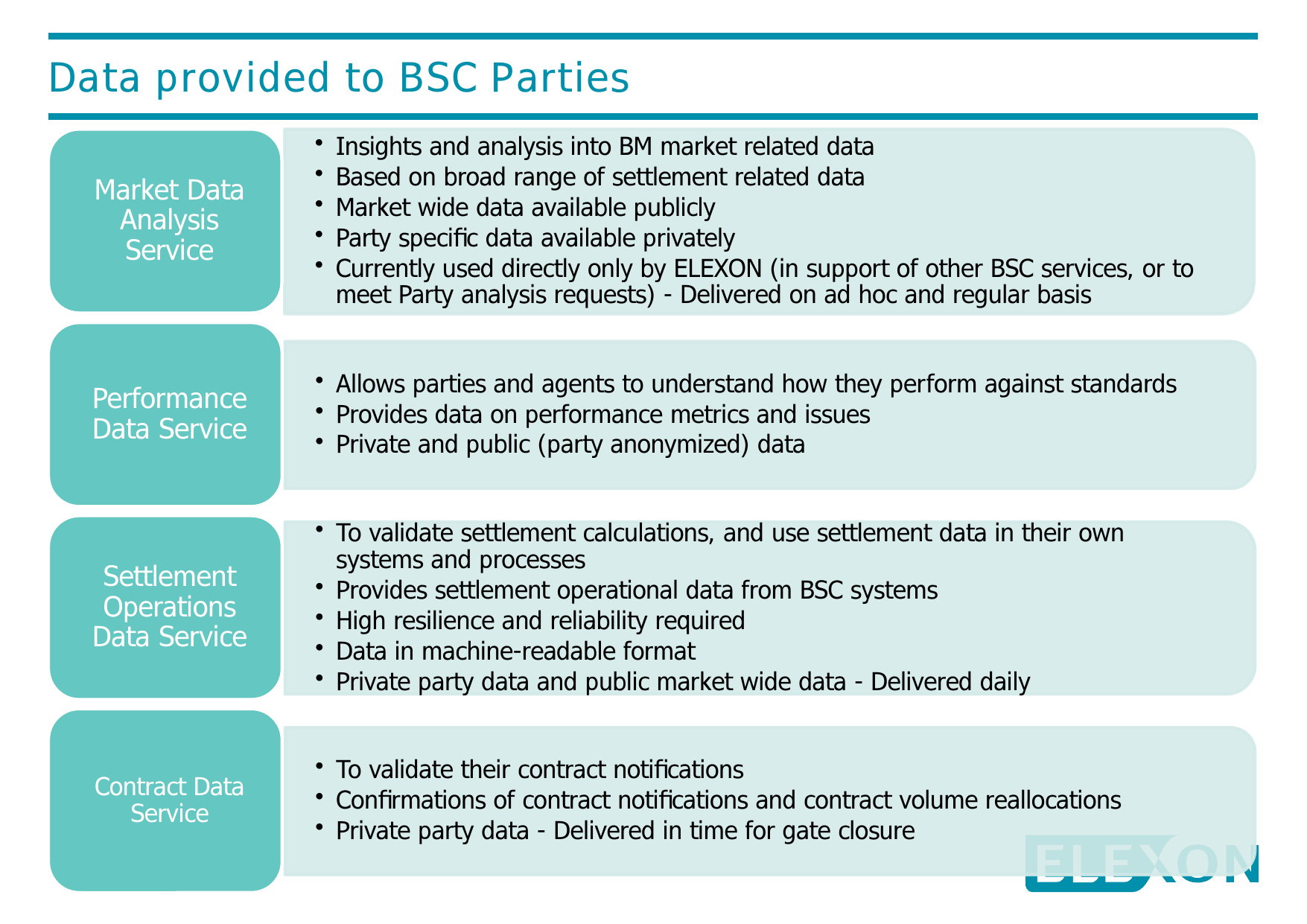

# Data provided to BSC Parties
Insights and analysis into BM market related data
Based on broad range of settlement related data
Market wide data available publicly
Party specific data available privately
Currently used directly only by ELEXON (in support of other BSC services, or to meet Party analysis requests) - Delivered on ad hoc and regular basis
Market Data Analysis Service
Allows parties and agents to understand how they perform against standards
Provides data on performance metrics and issues
Private and public (party anonymized) data
Performance Data Service
To validate settlement calculations, and use settlement data in their own systems and processes
Provides settlement operational data from BSC systems
High resilience and reliability required
Data in machine-readable format
Private party data and public market wide data - Delivered daily
Settlement Operations Data Service
To validate their contract notifications
Confirmations of contract notifications and contract volume reallocations
Private party data - Delivered in time for gate closure
Contract Data Service